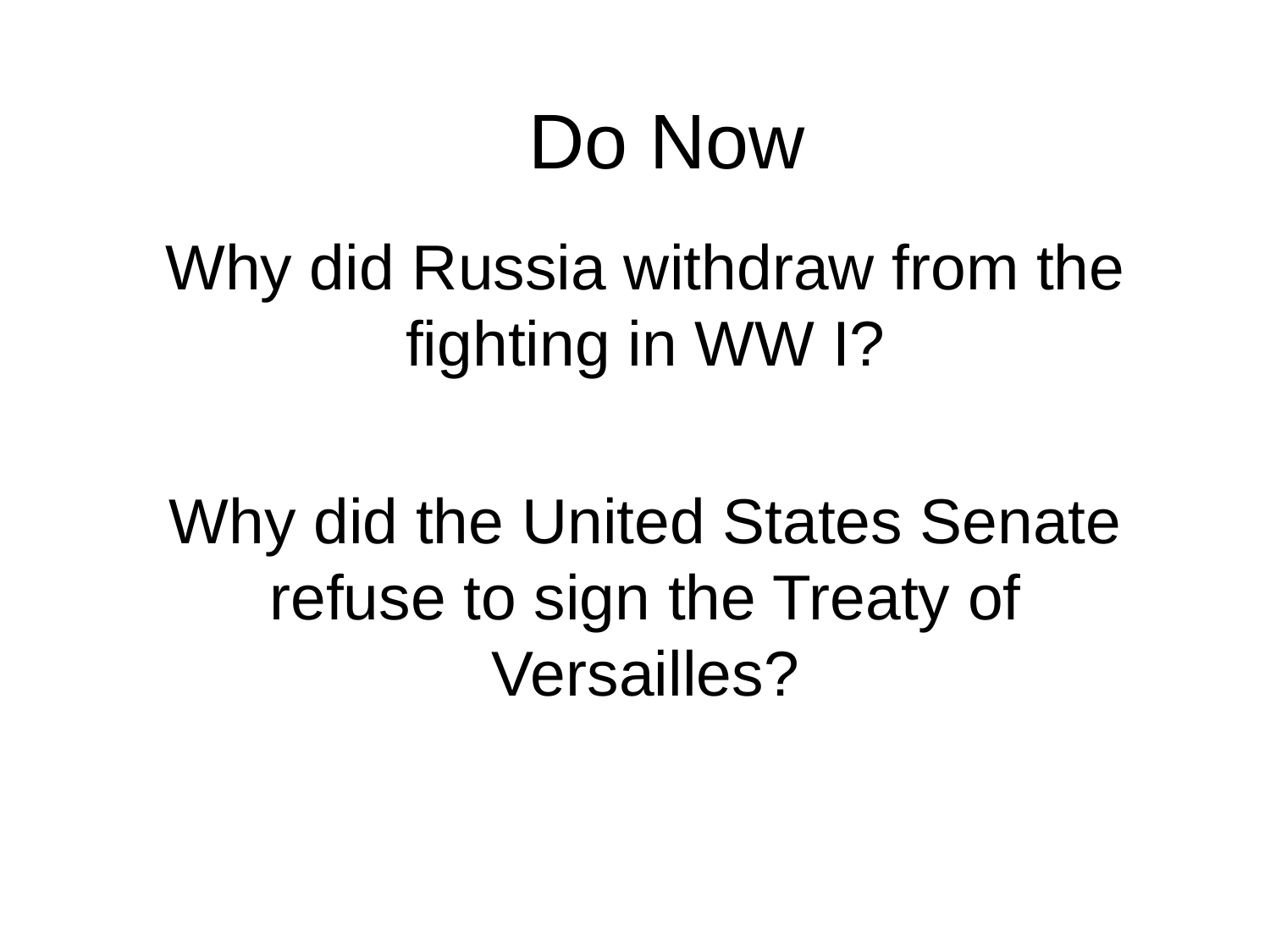

# Do Now
Why did Russia withdraw from the fighting in WW I?

Why did the United States Senate refuse to sign the Treaty of Versailles?